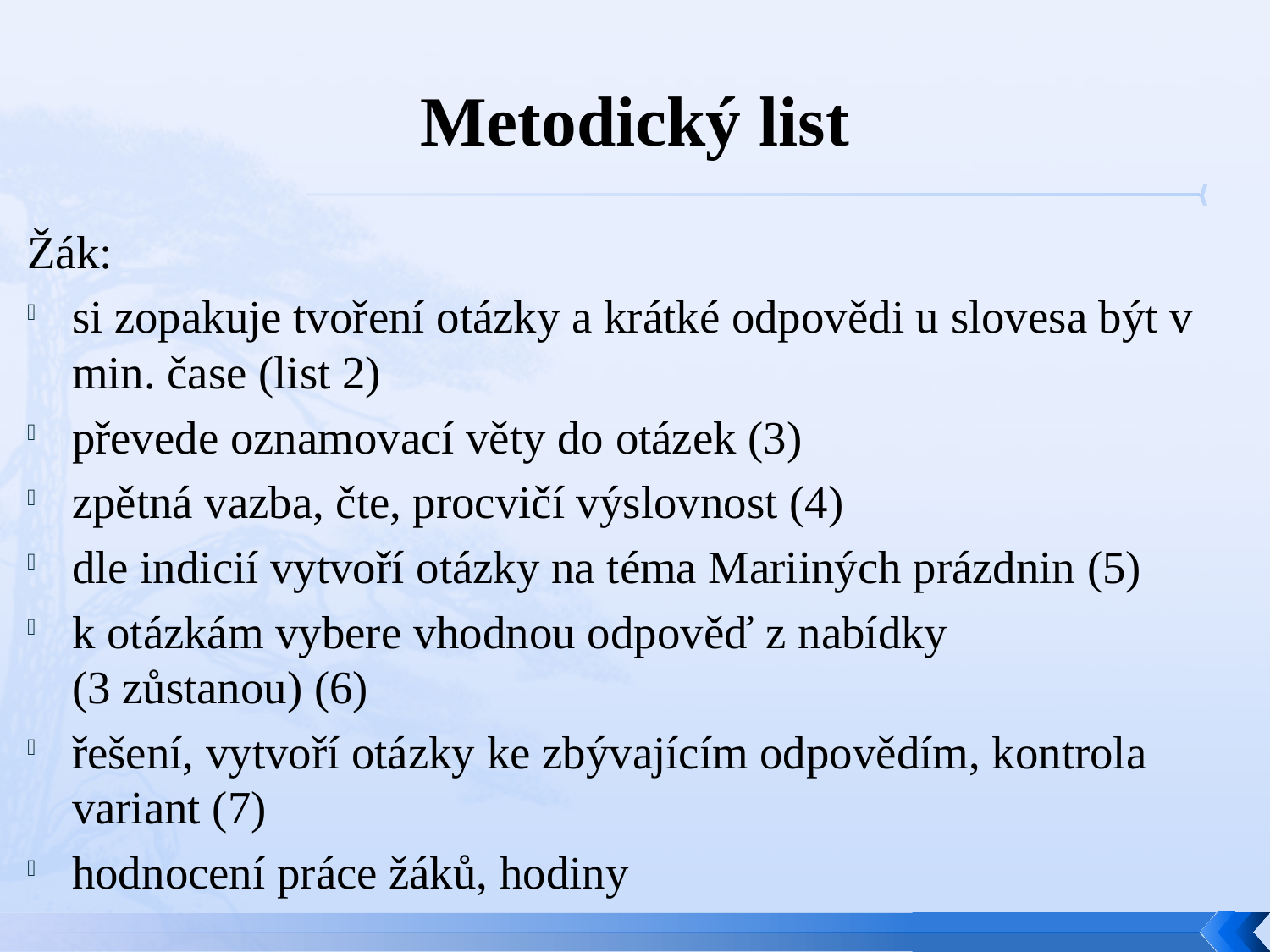

# Metodický list
Žák:
si zopakuje tvoření otázky a krátké odpovědi u slovesa být v min. čase (list 2)
převede oznamovací věty do otázek (3)
zpětná vazba, čte, procvičí výslovnost (4)
dle indicií vytvoří otázky na téma Mariiných prázdnin (5)
k otázkám vybere vhodnou odpověď z nabídky
(3 zůstanou) (6)
řešení, vytvoří otázky ke zbývajícím odpovědím, kontrola variant (7)
hodnocení práce žáků, hodiny